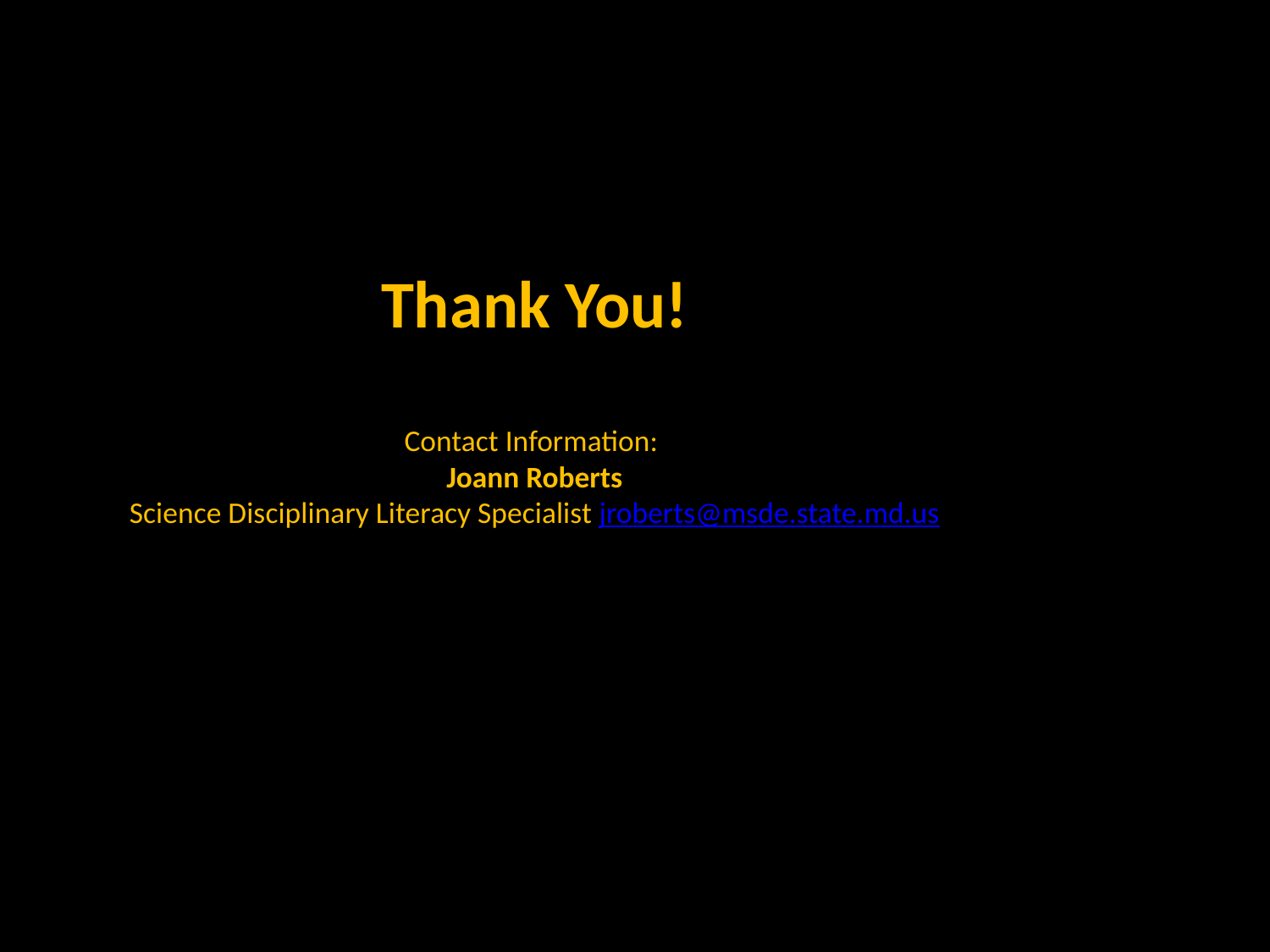

# Thank You! Contact Information: Joann Roberts Science Disciplinary Literacy Specialist jroberts@msde.state.md.us